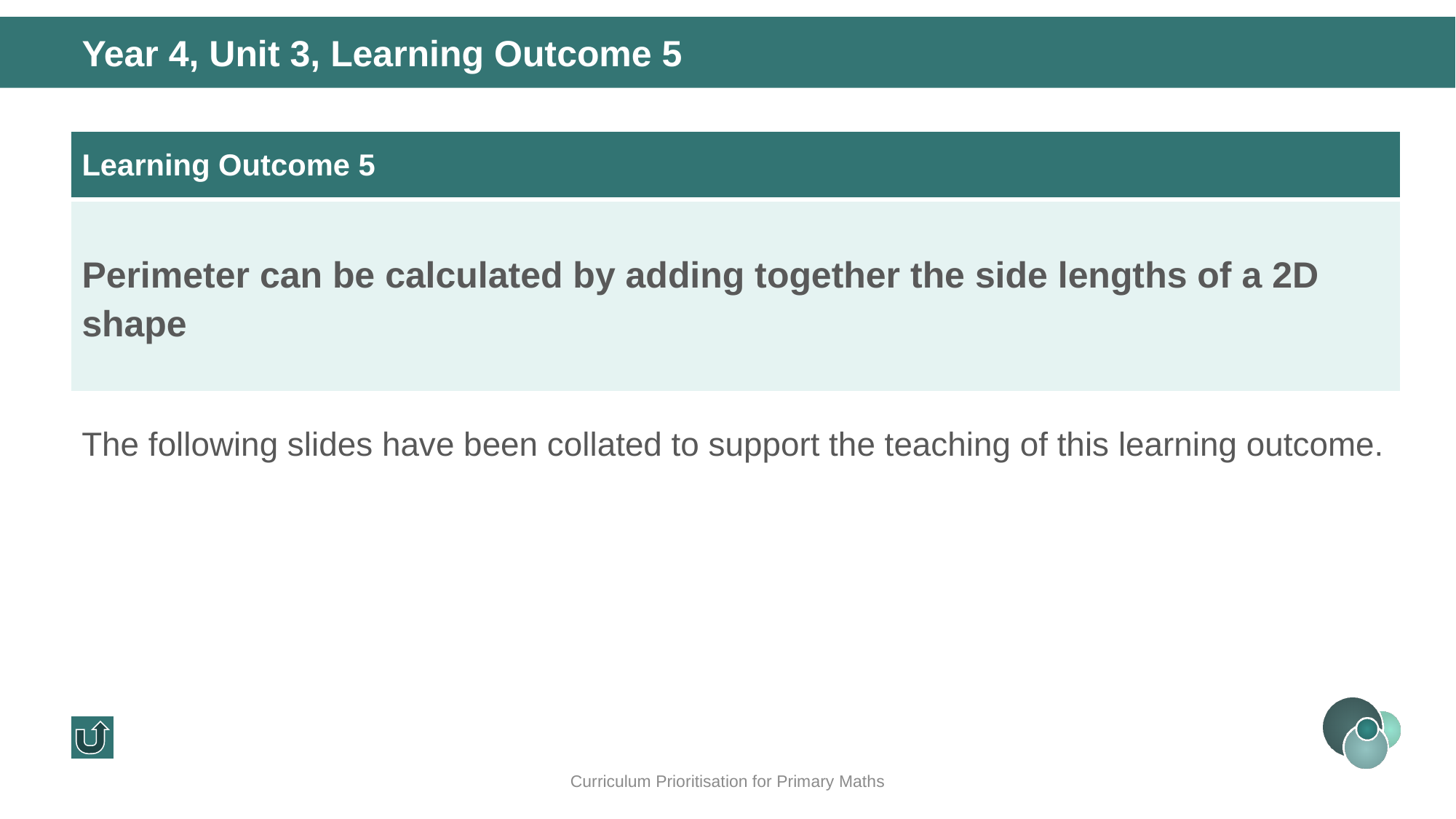

Year 4, Unit 3, Learning Outcome 5
| Learning Outcome 5 |
| --- |
| Perimeter can be calculated by adding together the side lengths of a 2D shape |
The following slides have been collated to support the teaching of this learning outcome.

Curriculum Prioritisation for Primary Maths